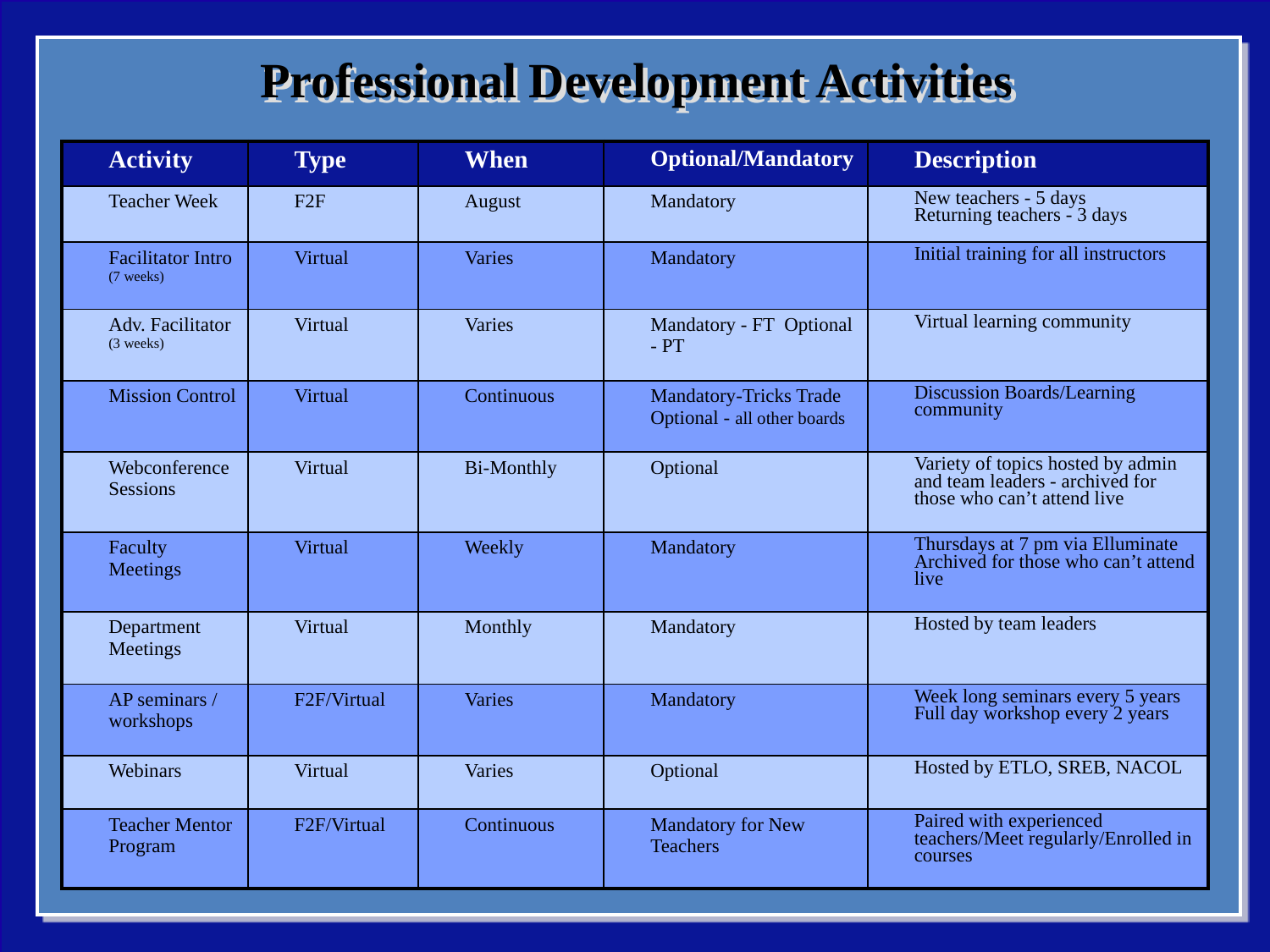

Professional Development Activities
| Activity | Type | When | Optional/Mandatory | Description |
| --- | --- | --- | --- | --- |
| Teacher Week | F2F | August | Mandatory | New teachers - 5 days Returning teachers - 3 days |
| Facilitator Intro (7 weeks) | Virtual | Varies | Mandatory | Initial training for all instructors |
| Adv. Facilitator (3 weeks) | Virtual | Varies | Mandatory - FT Optional - PT | Virtual learning community |
| Mission Control | Virtual | Continuous | Mandatory-Tricks Trade Optional - all other boards | Discussion Boards/Learning community |
| Webconference Sessions | Virtual | Bi-Monthly | Optional | Variety of topics hosted by admin and team leaders - archived for those who can’t attend live |
| Faculty Meetings | Virtual | Weekly | Mandatory | Thursdays at 7 pm via Elluminate Archived for those who can’t attend live |
| Department Meetings | Virtual | Monthly | Mandatory | Hosted by team leaders |
| AP seminars / workshops | F2F/Virtual | Varies | Mandatory | Week long seminars every 5 years Full day workshop every 2 years |
| Webinars | Virtual | Varies | Optional | Hosted by ETLO, SREB, NACOL |
| Teacher Mentor Program | F2F/Virtual | Continuous | Mandatory for New Teachers | Paired with experienced teachers/Meet regularly/Enrolled in courses |